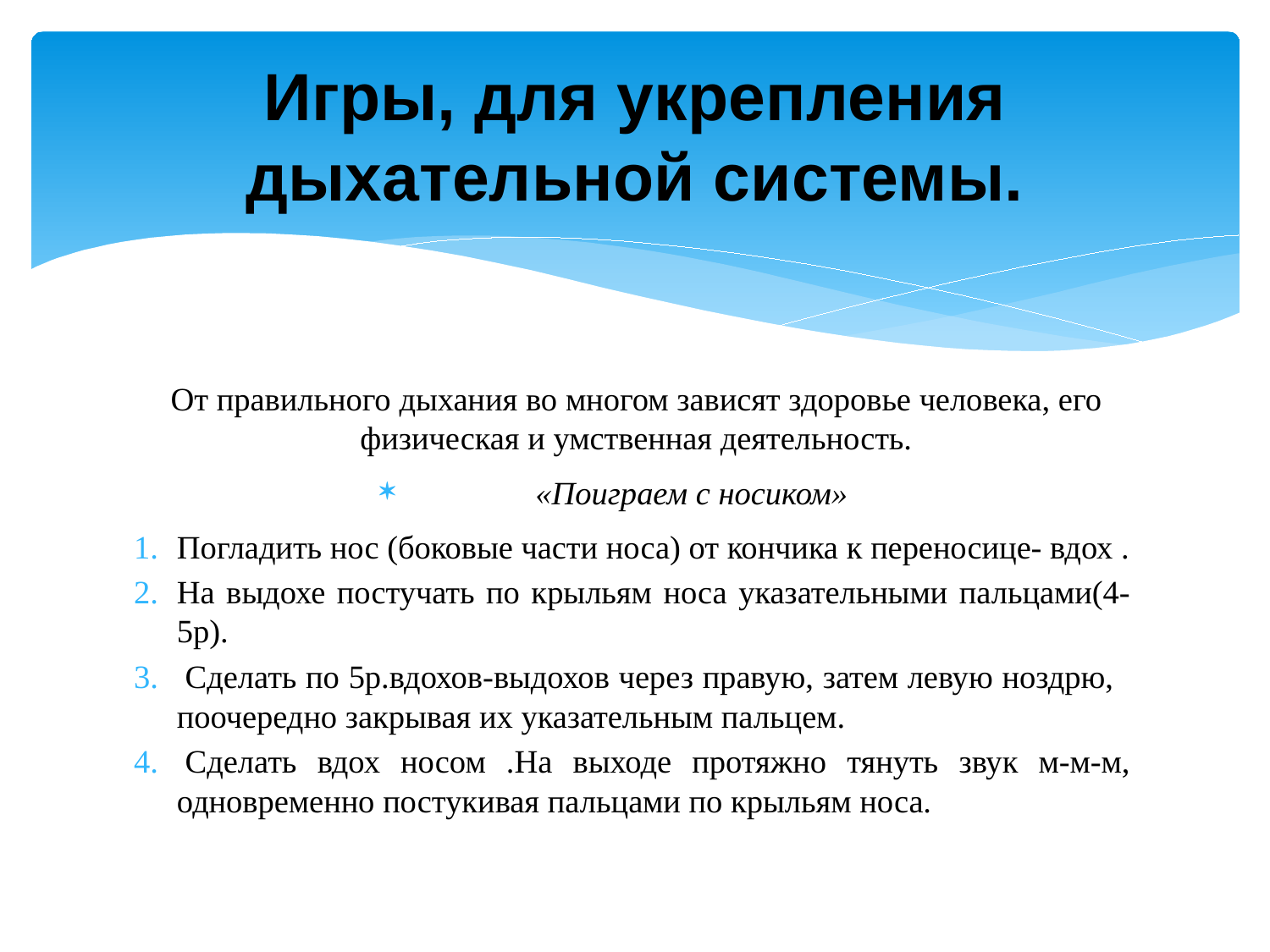

# Игры, для укрепления дыхательной системы.
От правильного дыхания во многом зависят здоровье человека, его физическая и умственная деятельность.
        «Поиграем с носиком»
Погладить нос (боковые части носа) от кончика к переносице- вдох .
На выдохе постучать по крыльям носа указательными пальцами(4-5р).
 Сделать по 5р.вдохов-выдохов через правую, затем левую ноздрю,   поочередно закрывая их указательным пальцем.
 Сделать вдох носом .На выходе протяжно тянуть звук м-м-м, одновременно постукивая пальцами по крыльям носа.